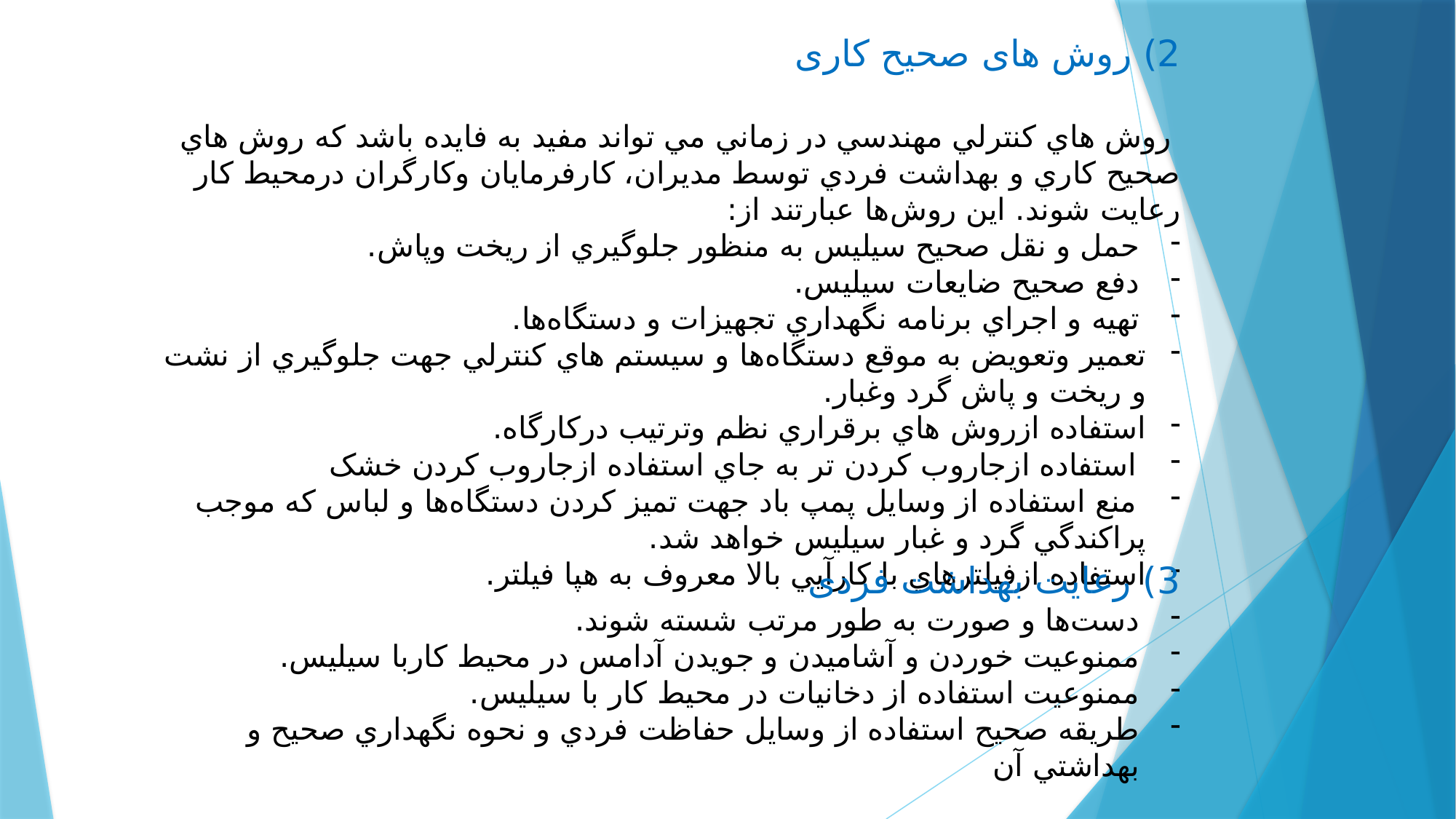

2) روش های صحیح کاری

 روش هاي كنترلي مهندسي در زماني مي تواند مفيد به فايده باشد كه روش هاي صحيح كاري و بهداشت فردي توسط مديران، كارفرمايان وكارگران درمحيط كار رعايت شوند. اين روش‌ها عبارتند از:
حمل و نقل صحيح سيليس به منظور جلوگيري از ريخت وپاش.
دفع صحيح ضايعات سيليس.
تهيه و اجراي برنامه نگهداري تجهيزات و دستگاه‌ها.
تعمير وتعويض به موقع دستگاه‌ها و سيستم هاي كنترلي جهت جلوگيري از نشت و ريخت و پاش گرد وغبار.
استفاده ازروش هاي برقراري نظم وترتيب دركارگاه.
 استفاده ازجاروب كردن تر به جاي استفاده ازجاروب كردن خشک
 منع استفاده از وسايل پمپ باد جهت تميز كردن دستگاه‌ها و لباس كه موجب پراكندگي گرد و غبار سيليس خواهد شد.
استفاده ازفيلترهاي با كارآيي بالا معروف به هپا فيلتر.
3) رعایت بهداشت فردی
دست‌ها و صورت به طور مرتب شسته شوند.
ممنوعيت خوردن و آشاميدن و جويدن آدامس در محيط كاربا سيليس.
ممنوعيت استفاده از دخانيات در محيط كار با سيليس.
طريقه صحيح استفاده از وسايل حفاظت فردي و نحوه نگهداري صحيح و بهداشتي آن